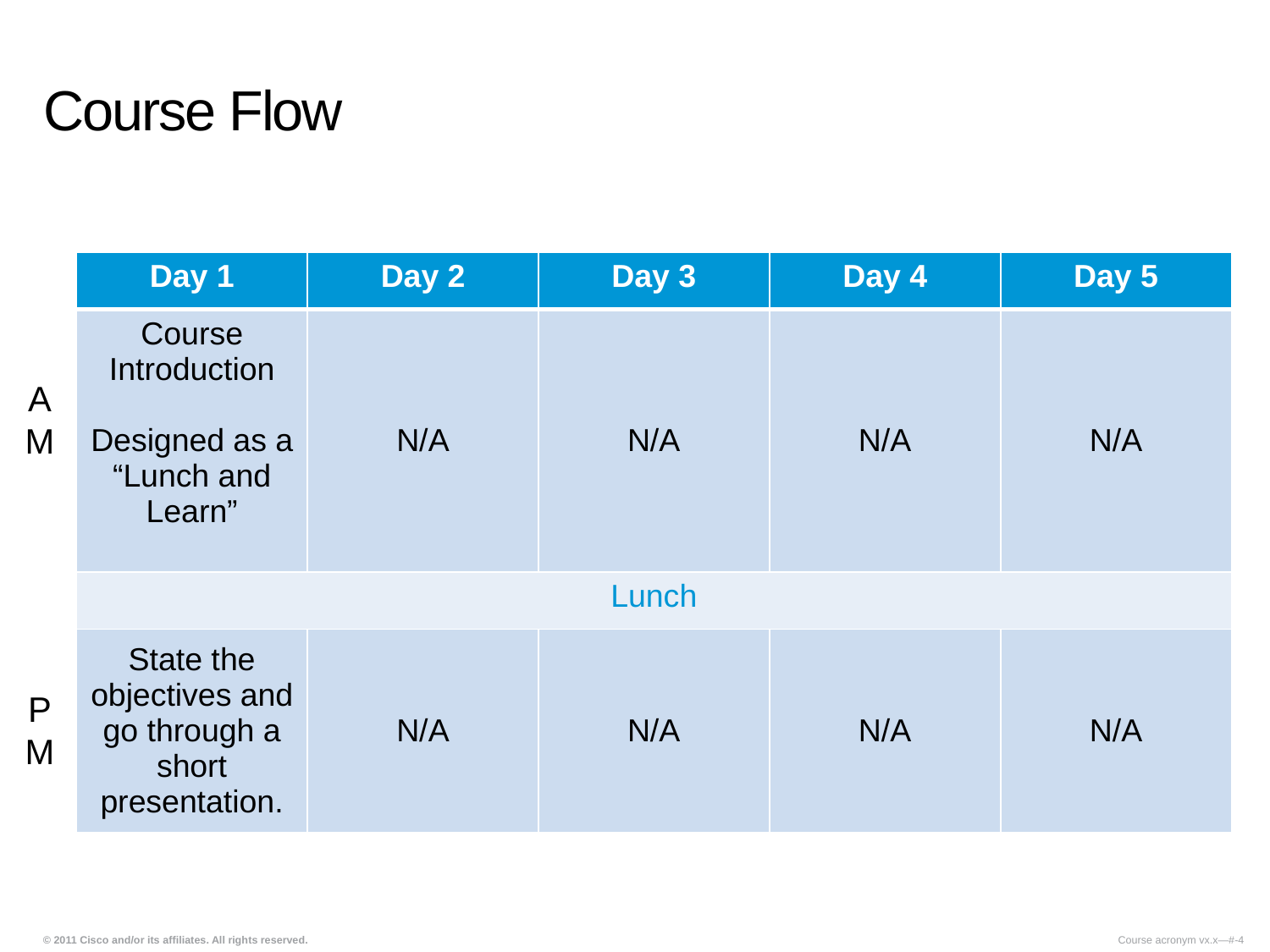

# Course Flow
| Day 1 | Day 2 | Day 3 | Day 4 | Day 5 |
| --- | --- | --- | --- | --- |
| Course Introduction Designed as a “Lunch and Learn” | N/A | N/A | N/A | N/A |
| Lunch |  |  |  |  |
| State the objectives and go through a short presentation. | N/A | N/A | N/A | N/A |
A
M
P
M